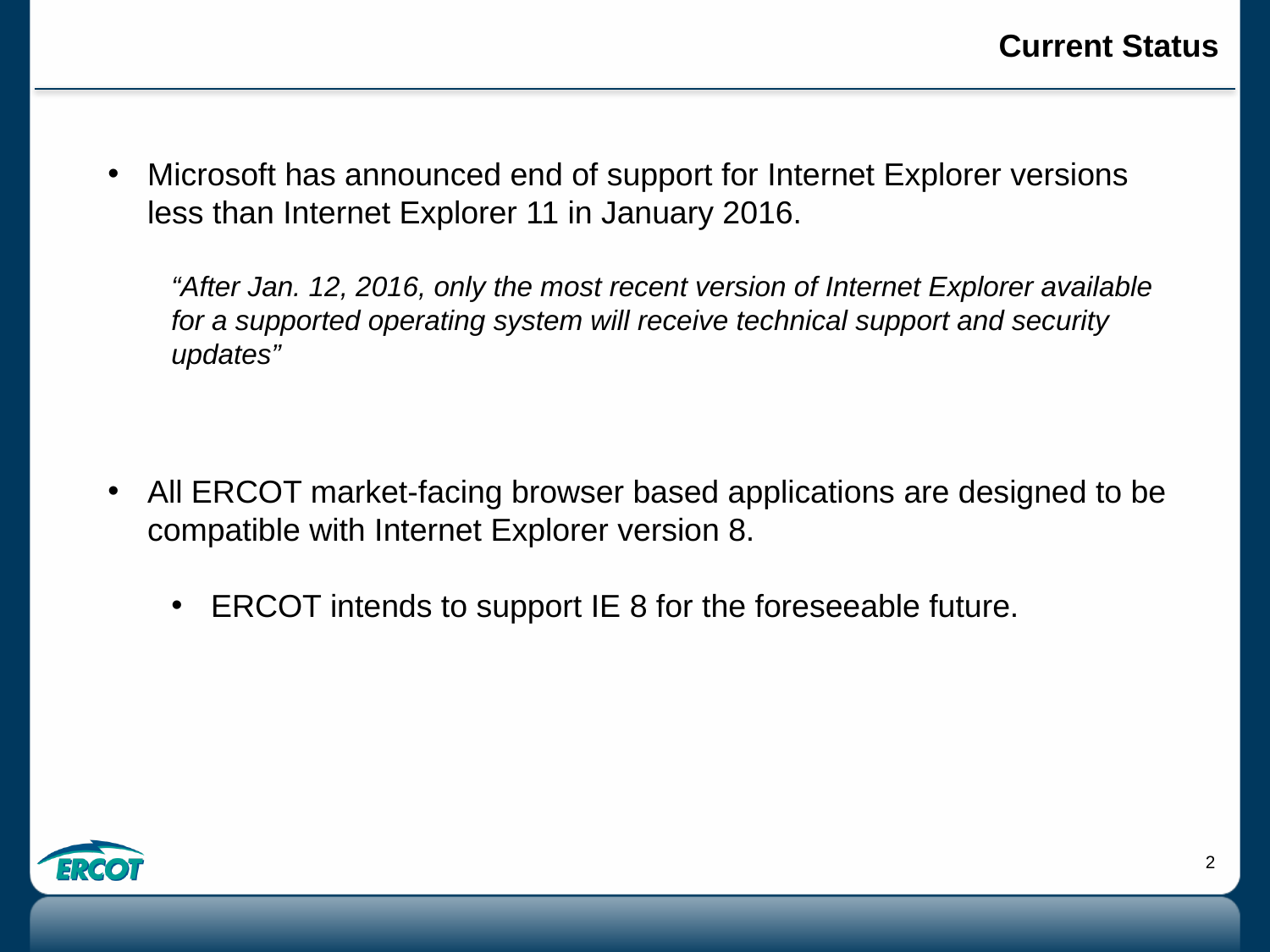

# Current Status

Microsoft has announced end of support for Internet Explorer versions less than Internet Explorer 11 in January 2016.

“After Jan. 12, 2016, only the most recent version of Internet Explorer available for a supported operating system will receive technical support and security updates”

All ERCOT market-facing browser based applications are designed to be compatible with Internet Explorer version 8.

ERCOT intends to support IE 8 for the foreseeable future.